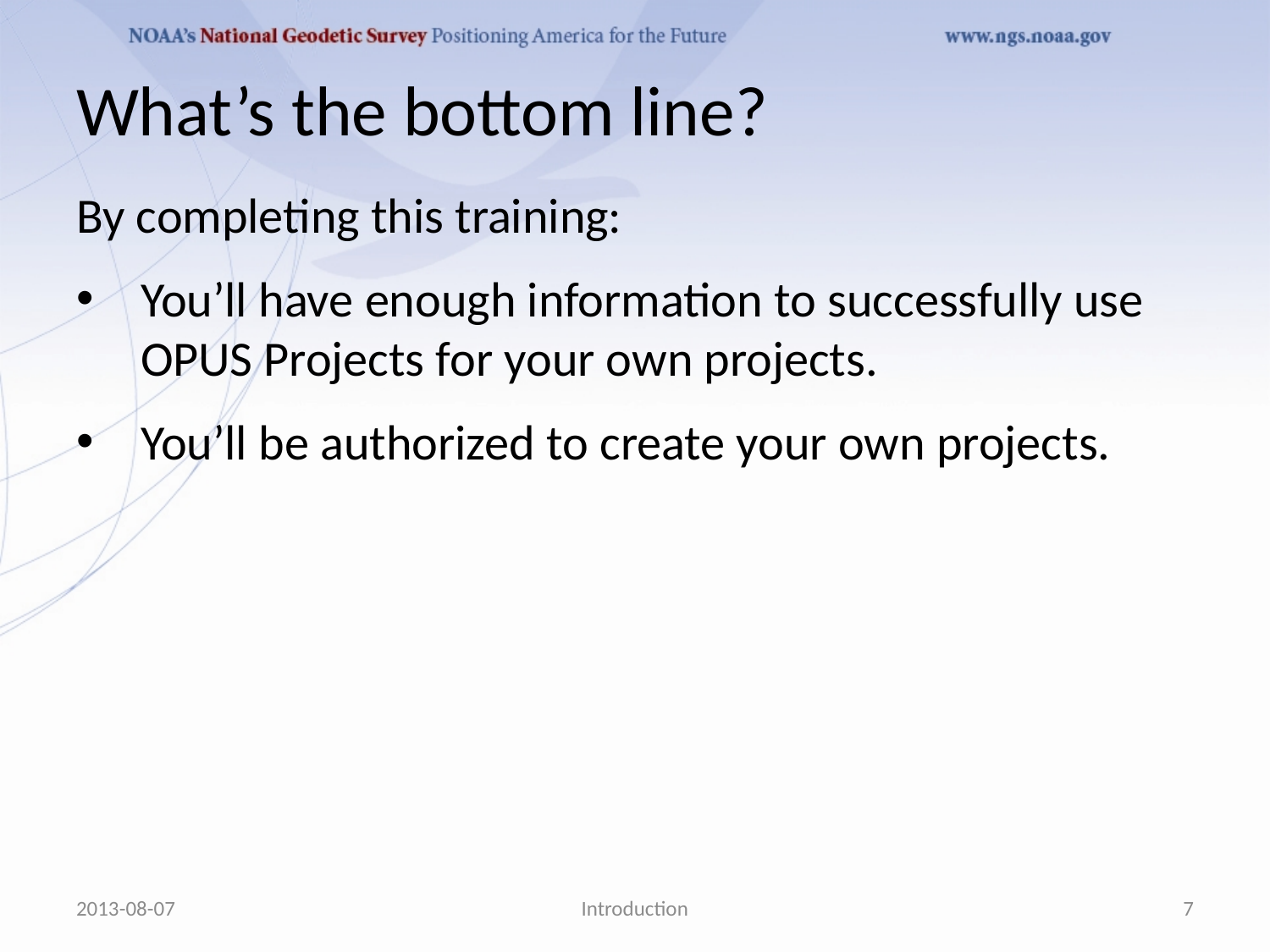

# What’s the bottom line?
By completing this training:
You’ll have enough information to successfully use OPUS Projects for your own projects.
You’ll be authorized to create your own projects.

2013-08-07
Introduction
7